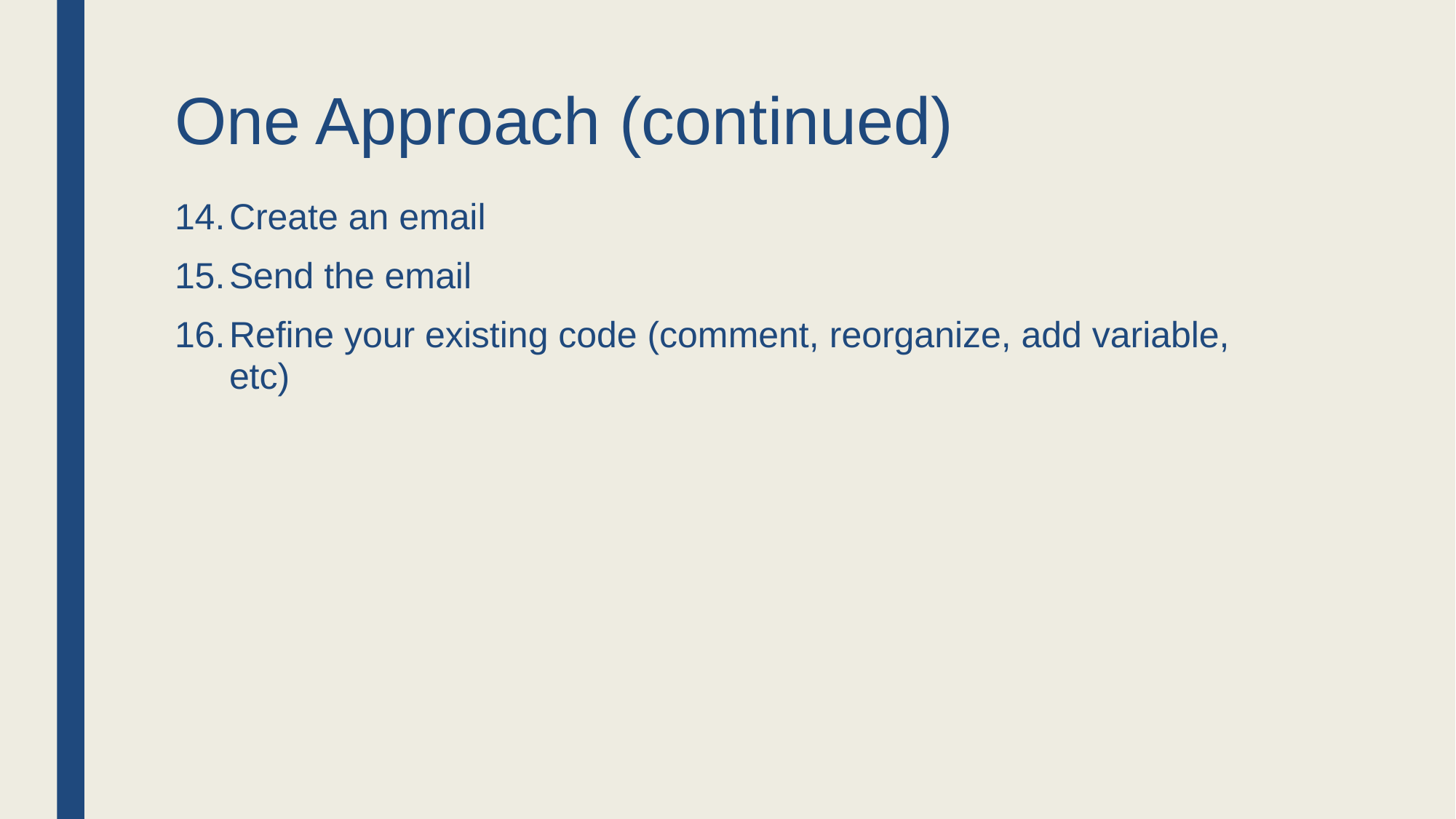

# One Approach (continued)
Create an email
Send the email
Refine your existing code (comment, reorganize, add variable, etc)